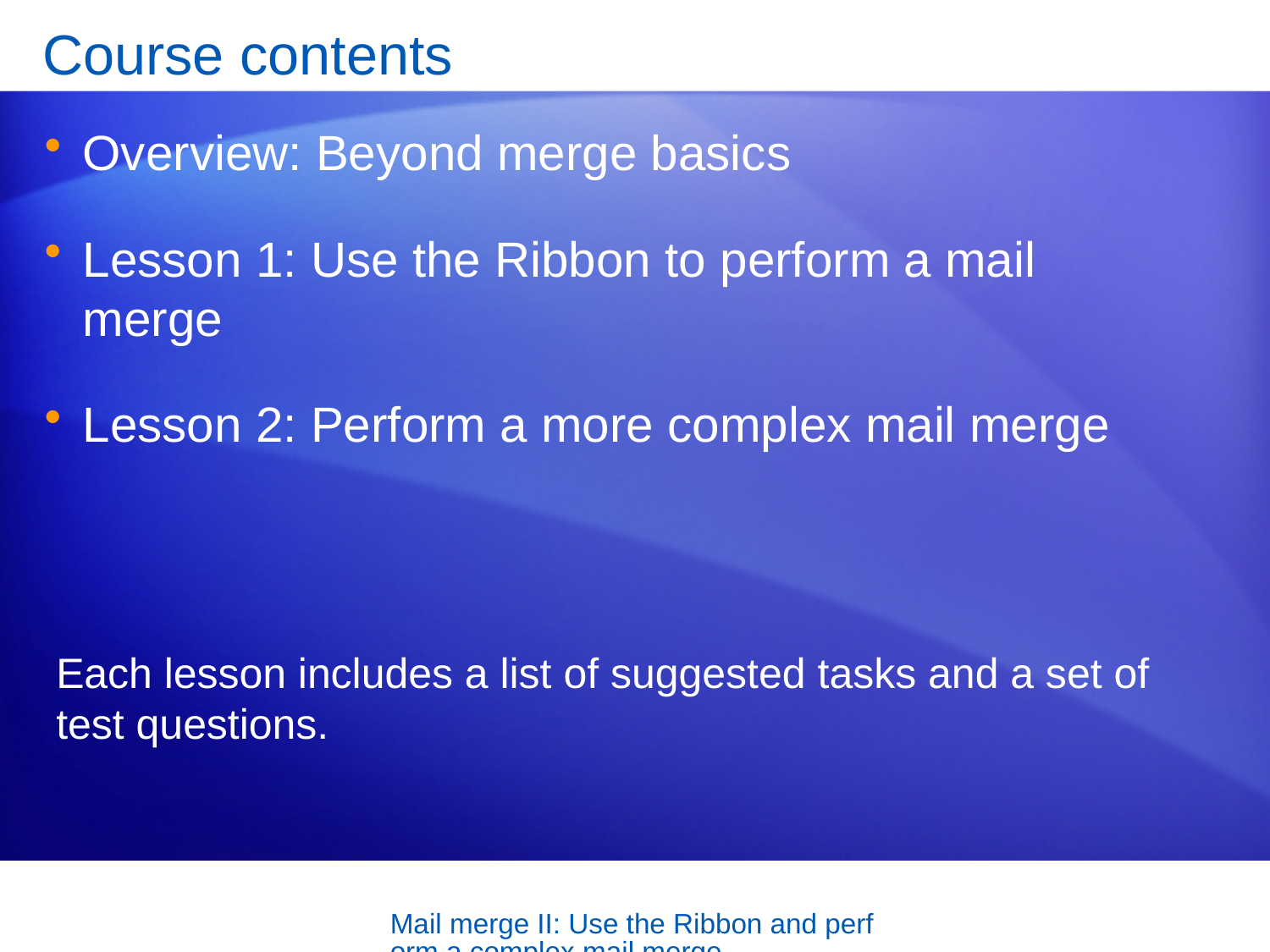

# Course contents
Overview: Beyond merge basics
Lesson 1: Use the Ribbon to perform a mail merge
Lesson 2: Perform a more complex mail merge
Each lesson includes a list of suggested tasks and a set of test questions.
Mail merge II: Use the Ribbon and perform a complex mail merge